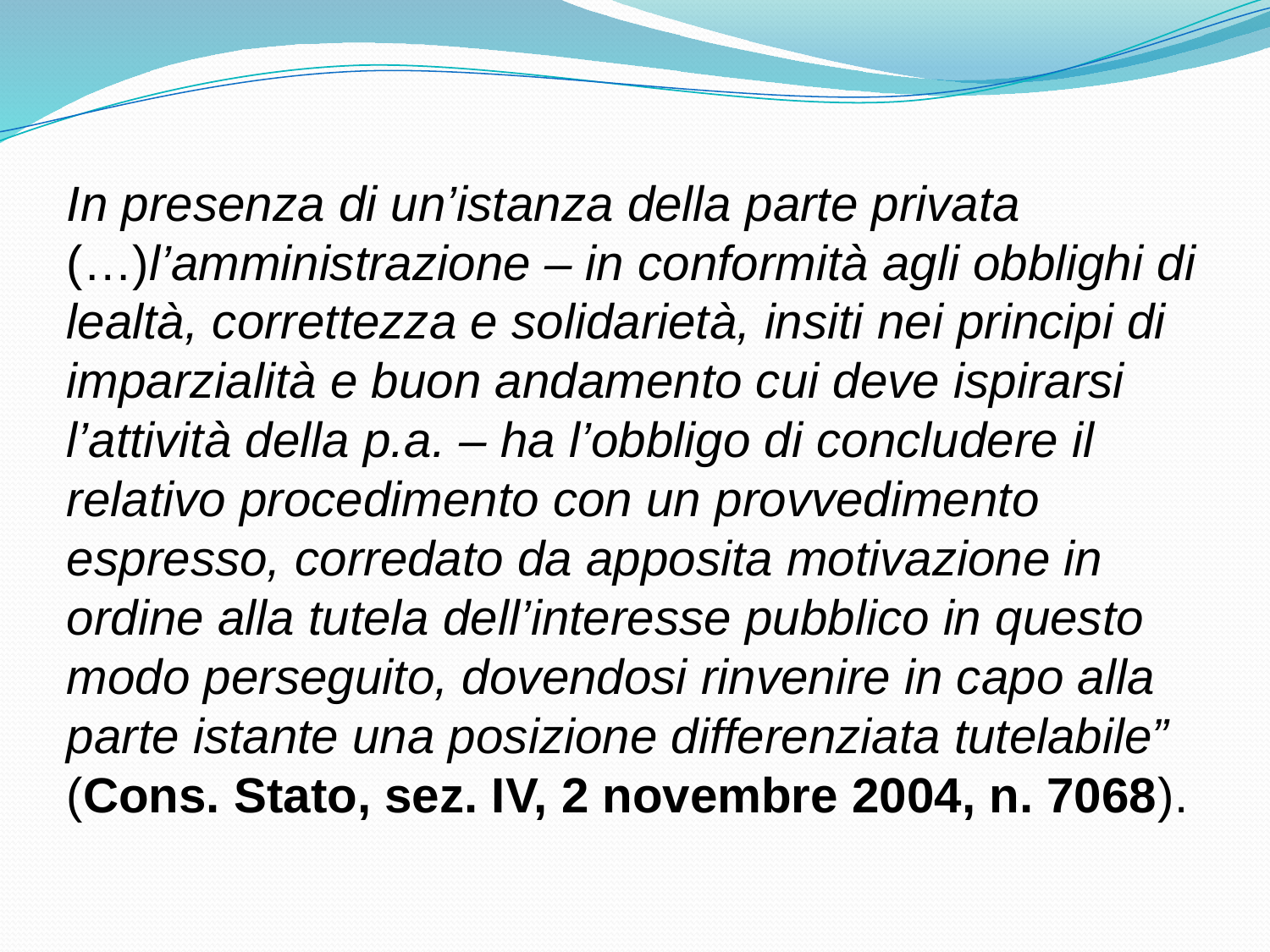

In presenza di un’istanza della parte privata (…)l’amministrazione – in conformità agli obblighi di lealtà, correttezza e solidarietà, insiti nei principi di imparzialità e buon andamento cui deve ispirarsi l’attività della p.a. – ha l’obbligo di concludere il relativo procedimento con un provvedimento espresso, corredato da apposita motivazione in ordine alla tutela dell’interesse pubblico in questo modo perseguito, dovendosi rinvenire in capo alla parte istante una posizione differenziata tutelabile” (Cons. Stato, sez. IV, 2 novembre 2004, n. 7068).